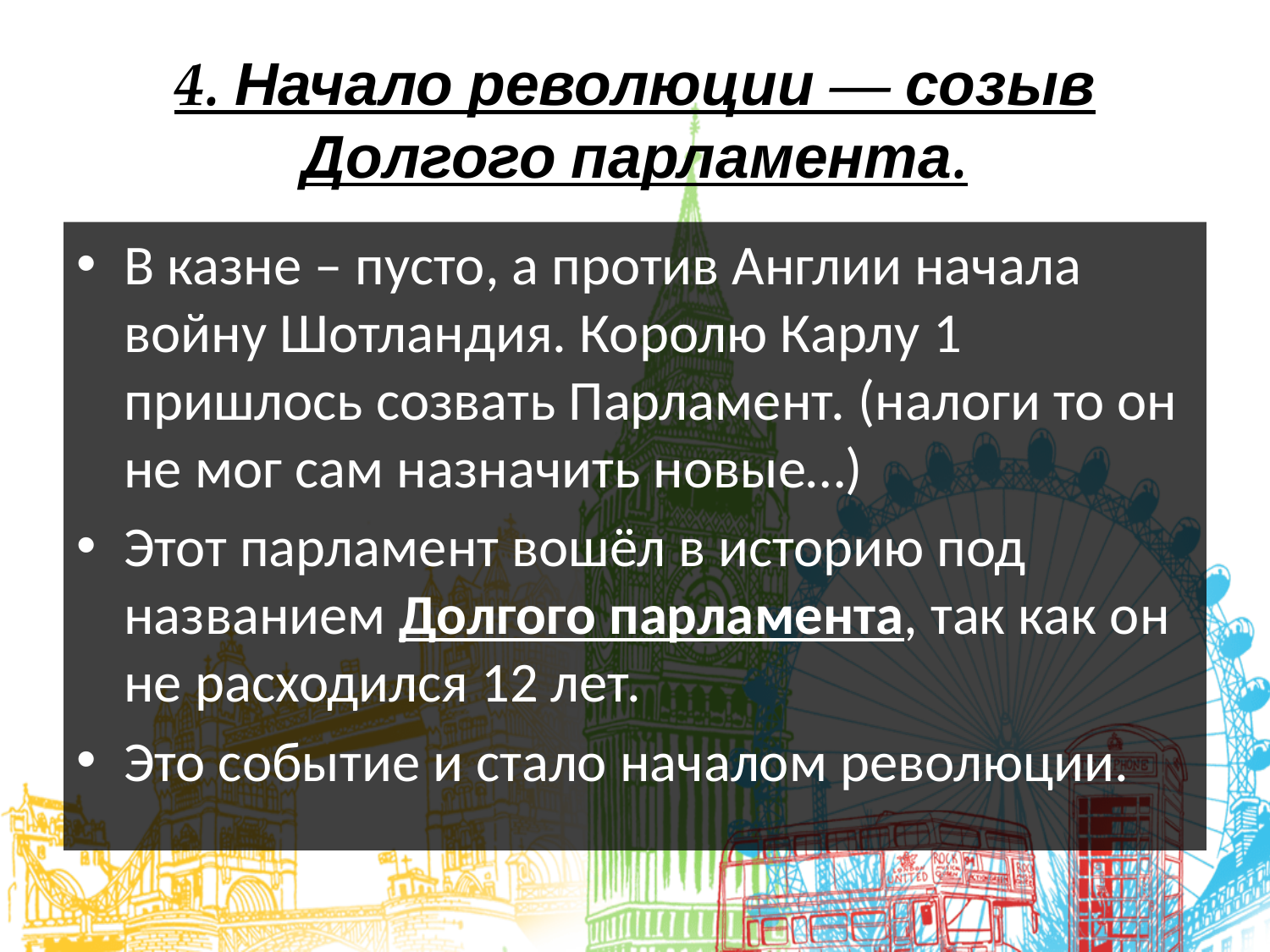

# 4. Начало революции — созыв Долгого парламента.
В казне – пусто, а против Англии начала войну Шотландия. Королю Карлу 1 пришлось созвать Парламент. (налоги то он не мог сам назначить новые…)
Этот парламент вошёл в историю под названием Долгого парламента, так как он не расходился 12 лет.
Это событие и стало началом революции.